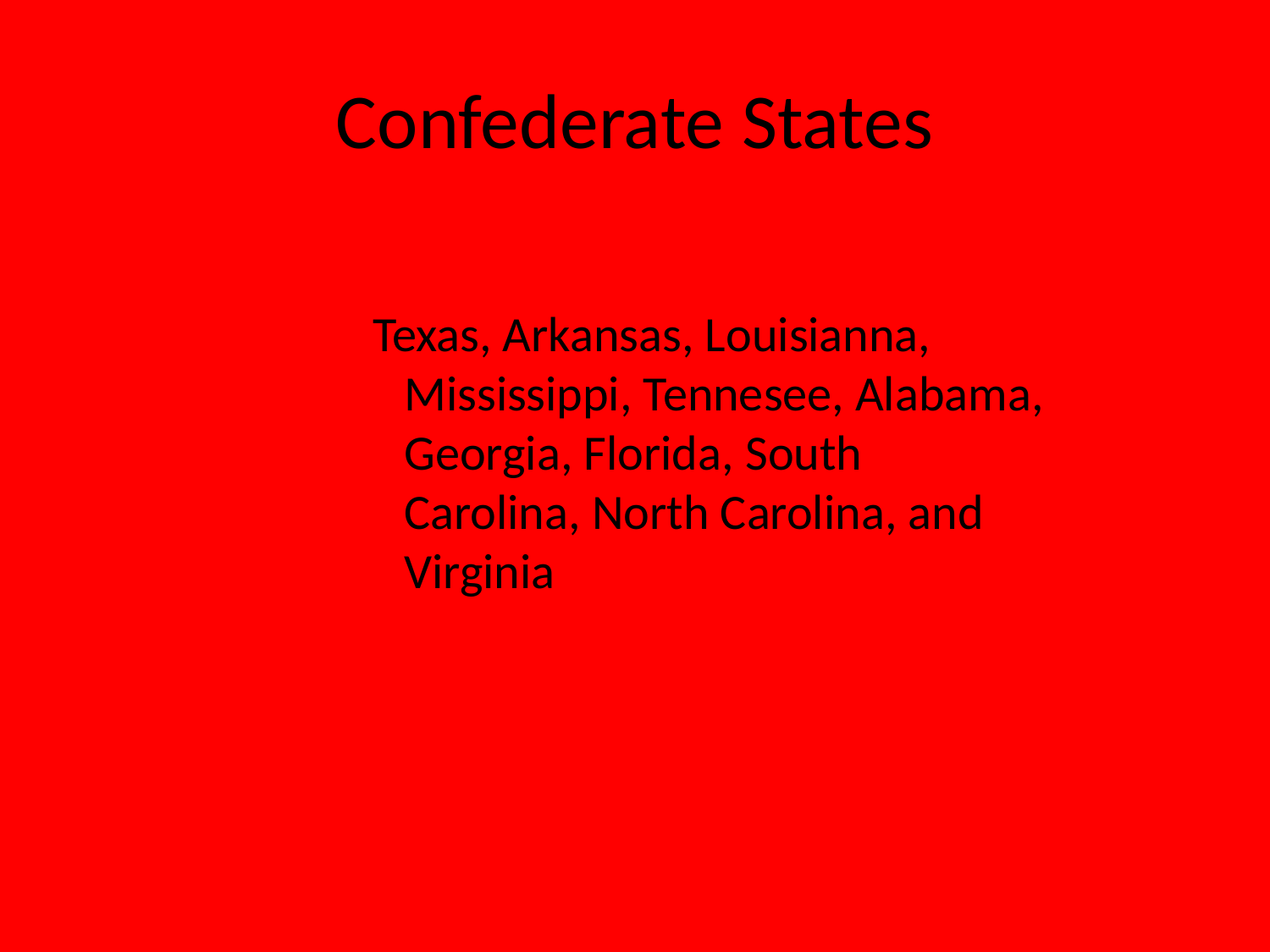

# Confederate States
Texas, Arkansas, Louisianna, Mississippi, Tennesee, Alabama, Georgia, Florida, South Carolina, North Carolina, and Virginia